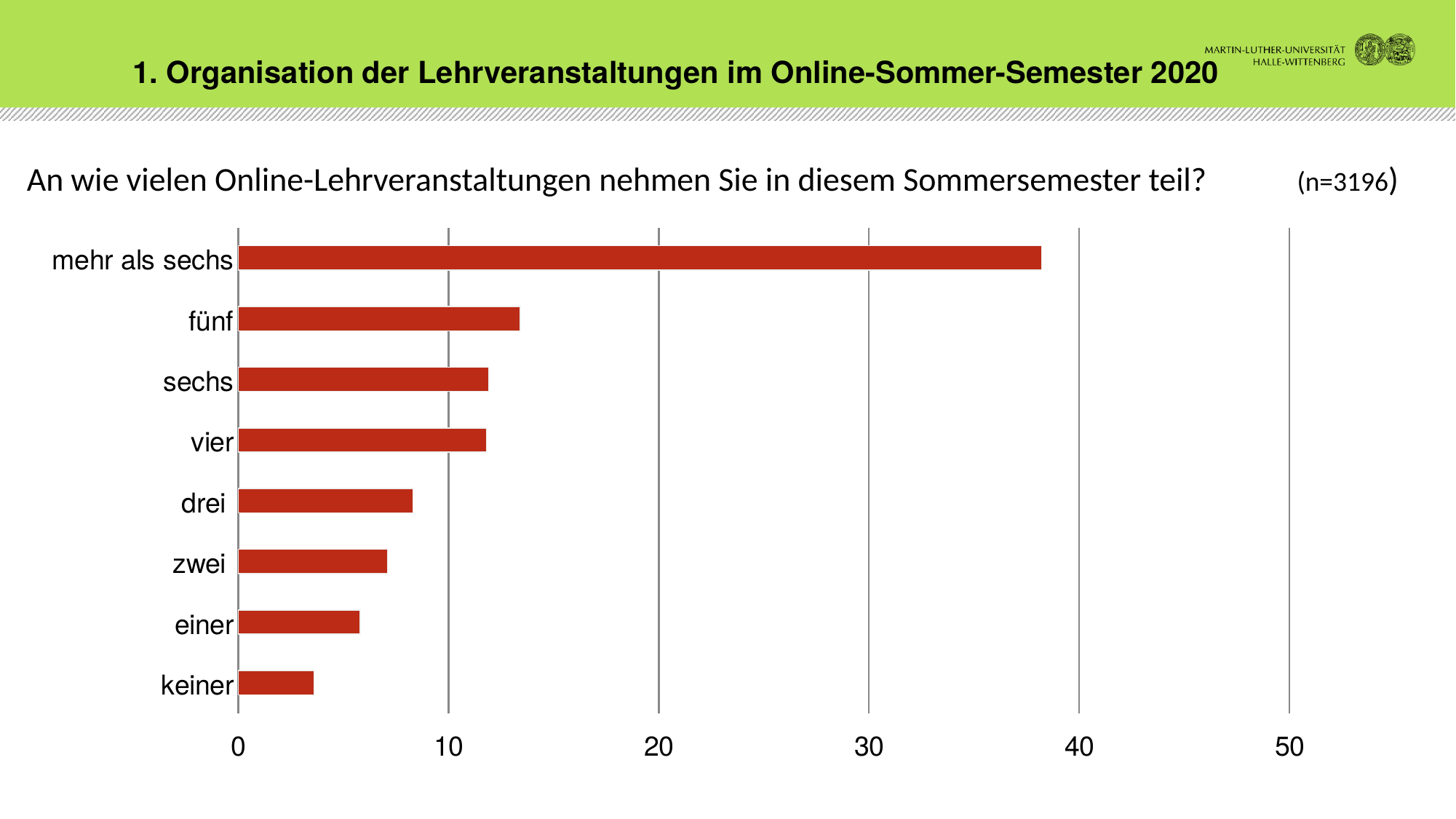

1. Organisation der Lehrveranstaltungen im Online-Sommer-Semester 2020
# An wie vielen Online-Lehrveranstaltungen nehmen Sie in diesem Sommersemester teil?            (n=3196)

### Chart

| Category | Region 1 |
|---|---|
| mehr als sechs | 38.2 |
| fünf | 13.4 |
| sechs | 11.9 |
| vier | 11.8 |
| drei  | 8.3 |
| zwei  | 7.1 |
| einer | 5.8 |
| keiner | 3.6 |